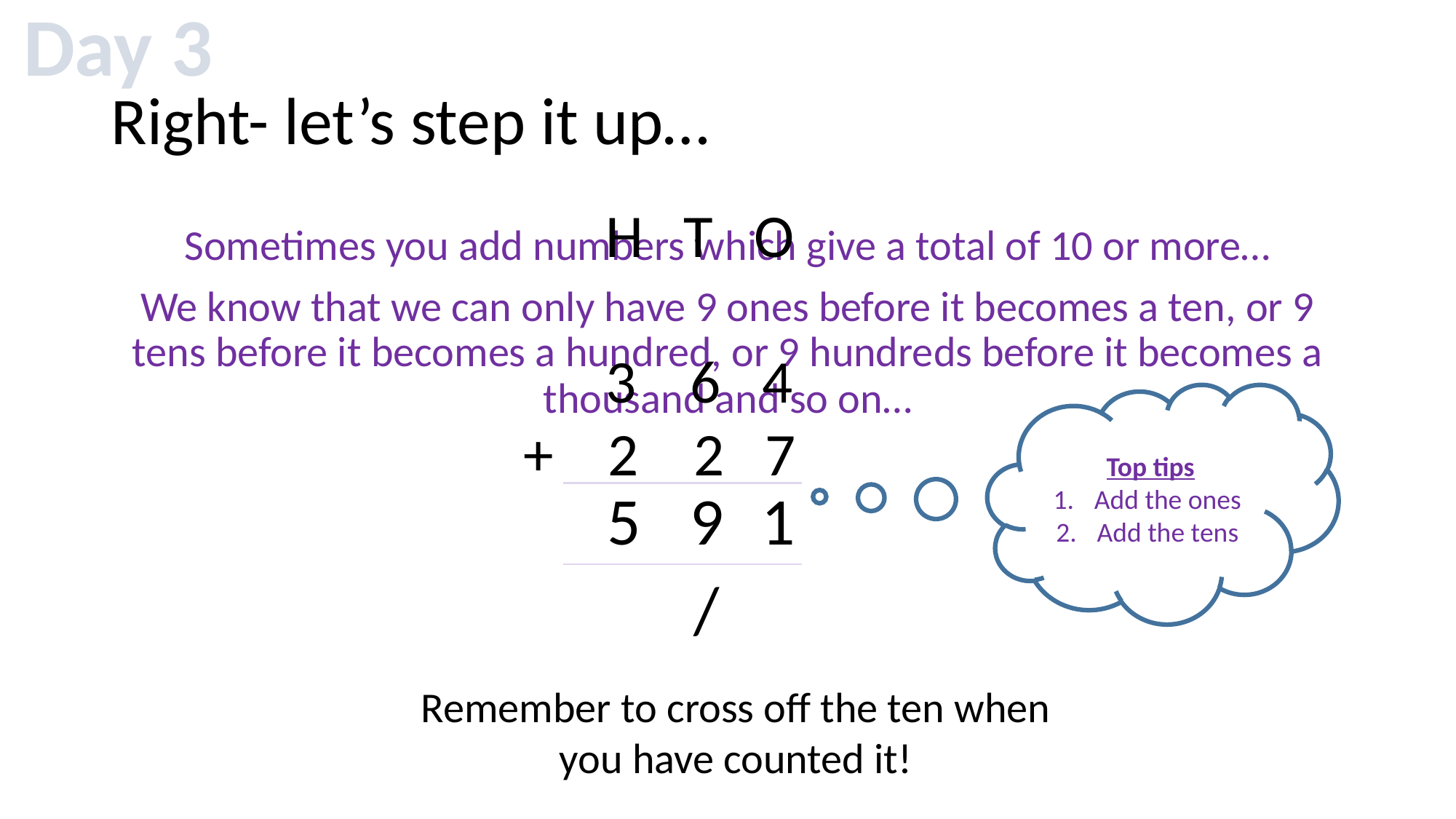

Day 3
# Right- let’s step it up…
      H   T   O

      3    6   4
+    2    2   7

Sometimes you add numbers which give a total of 10 or more…
We know that we can only have 9 ones before it becomes a ten, or 9 tens before it becomes a hundred, or 9 hundreds before it becomes a thousand and so on…
Top tips
Add the ones
Add the tens
5
9
1
/
Remember to cross off the ten when you have counted it!